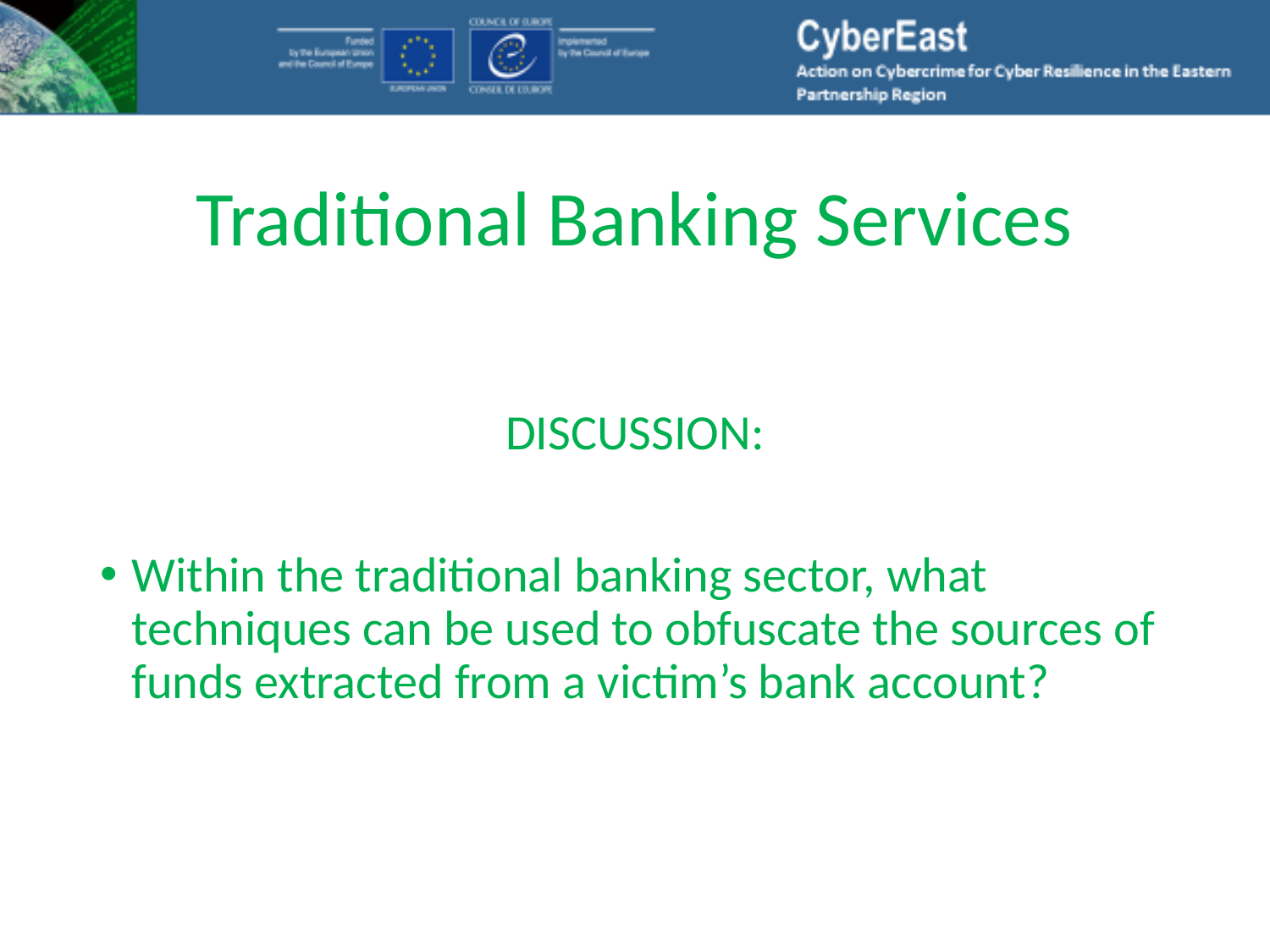

# Traditional Banking Services

DISCUSSION:

Within the traditional banking sector, what techniques can be used to obfuscate the sources of funds extracted from a victim’s bank account?